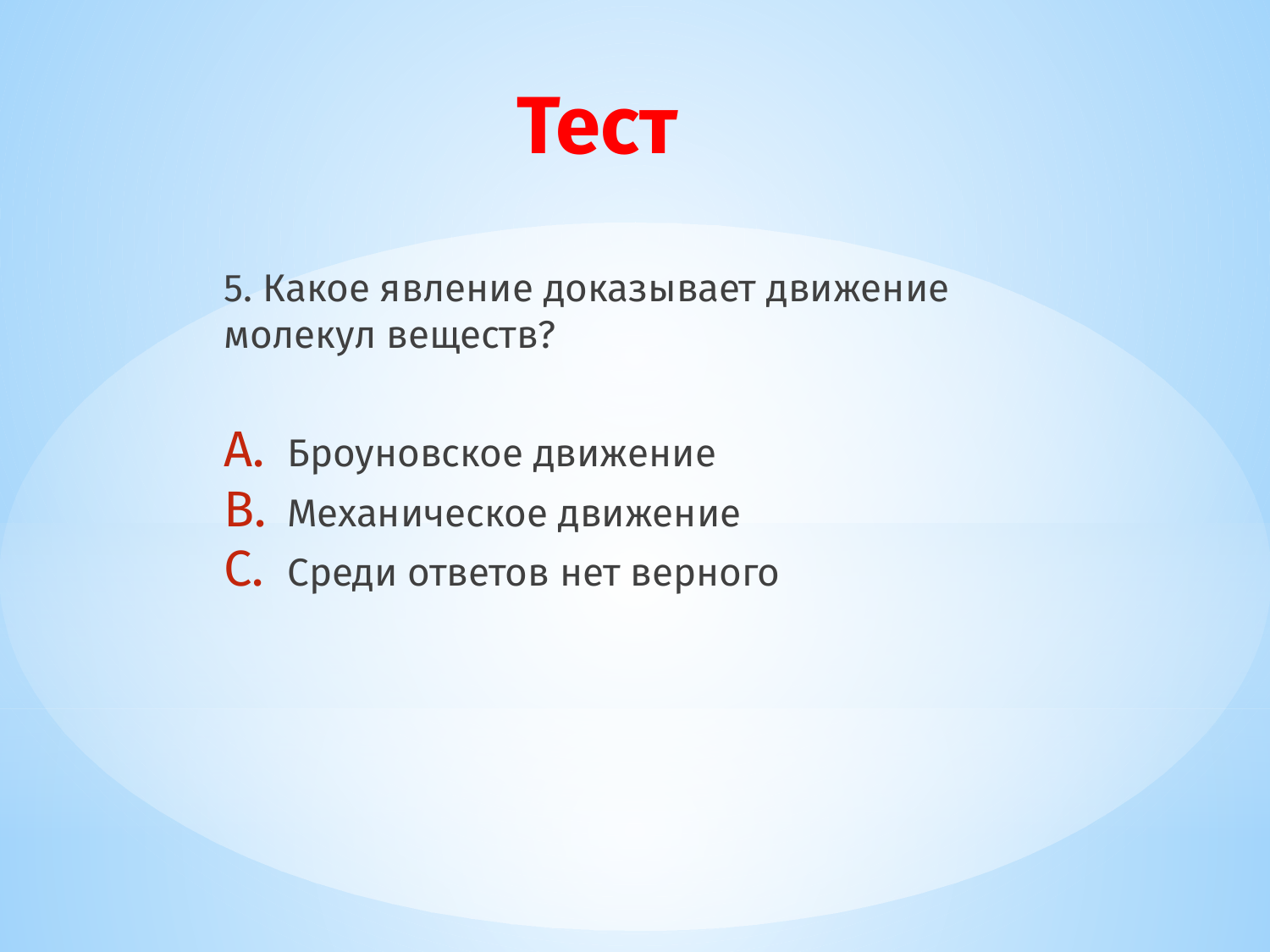

# Тест
5. Какое явление доказывает движение молекул веществ?

Броуновское движение
Механическое движение
Среди ответов нет верного